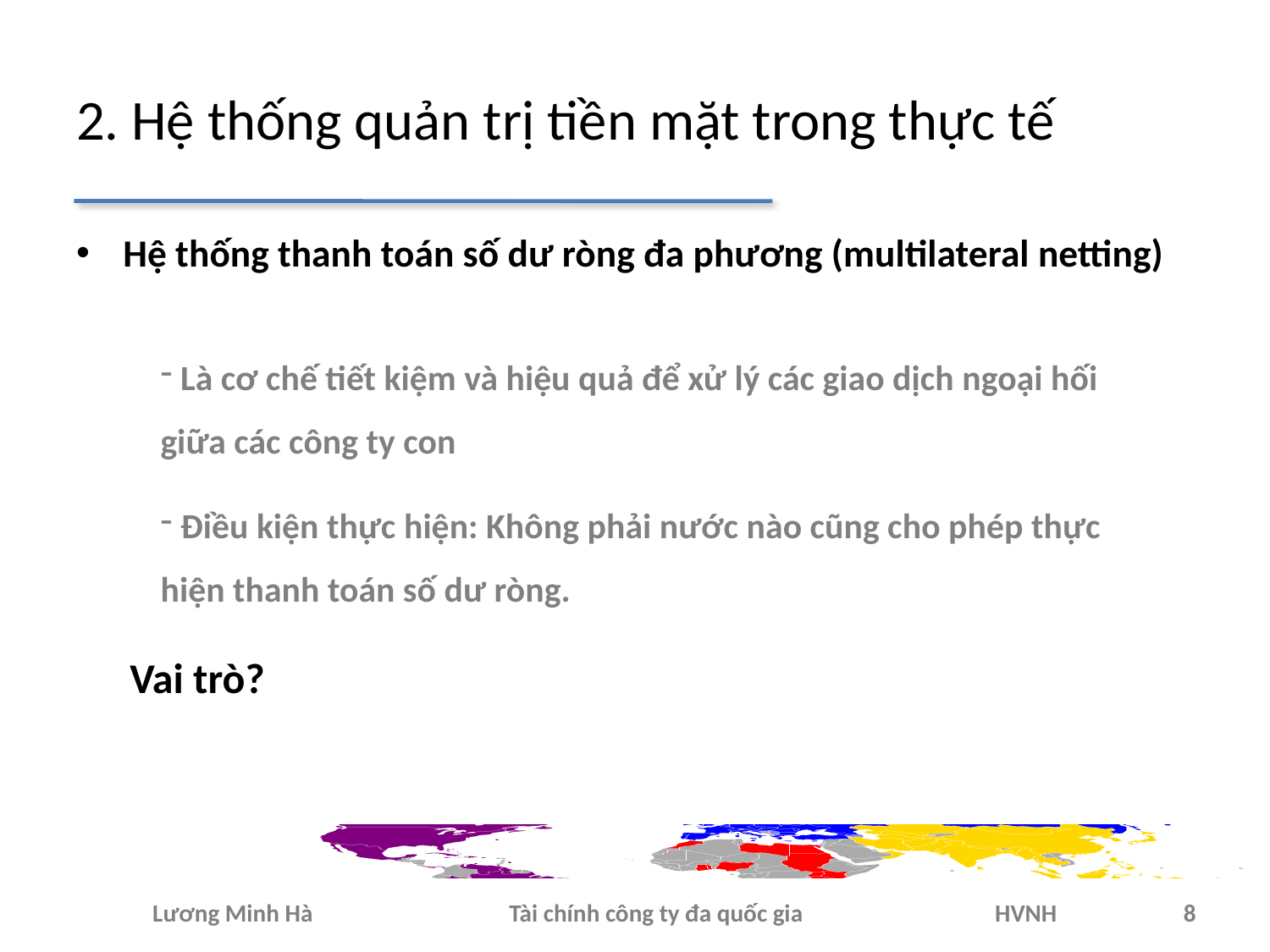

# 2. Hệ thống quản trị tiền mặt trong thực tế
Hệ thống thanh toán số dư ròng đa phương (multilateral netting)
 Là cơ chế tiết kiệm và hiệu quả để xử lý các giao dịch ngoại hối giữa các công ty con
 Điều kiện thực hiện: Không phải nước nào cũng cho phép thực hiện thanh toán số dư ròng.

Vai trò?